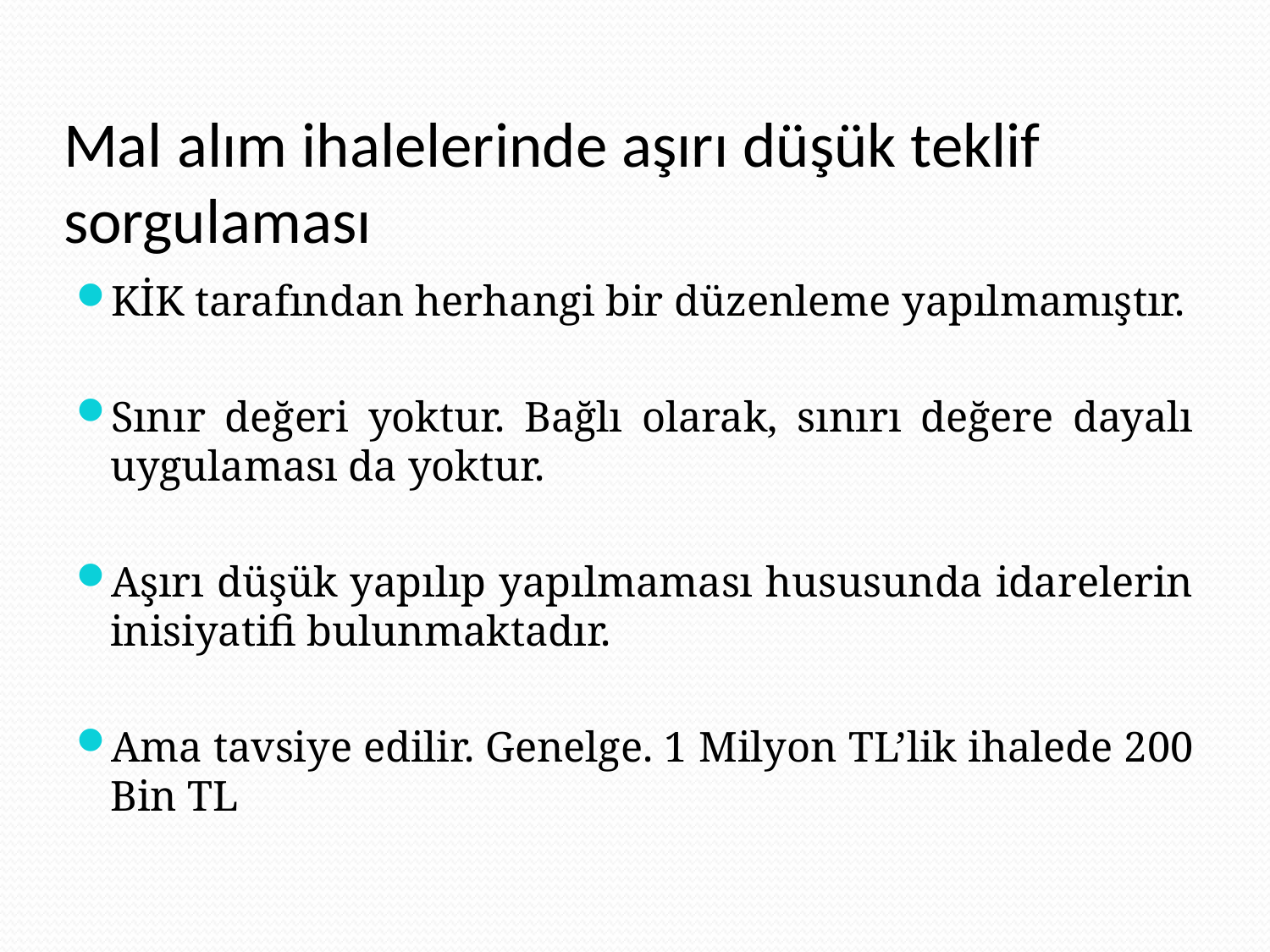

# Mal alım ihalelerinde aşırı düşük teklif sorgulaması
KİK tarafından herhangi bir düzenleme yapılmamıştır.

Sınır değeri yoktur. Bağlı olarak, sınırı değere dayalı uygulaması da yoktur.

Aşırı düşük yapılıp yapılmaması hususunda idarelerin inisiyatifi bulunmaktadır.

Ama tavsiye edilir. Genelge. 1 Milyon TL’lik ihalede 200 Bin TL